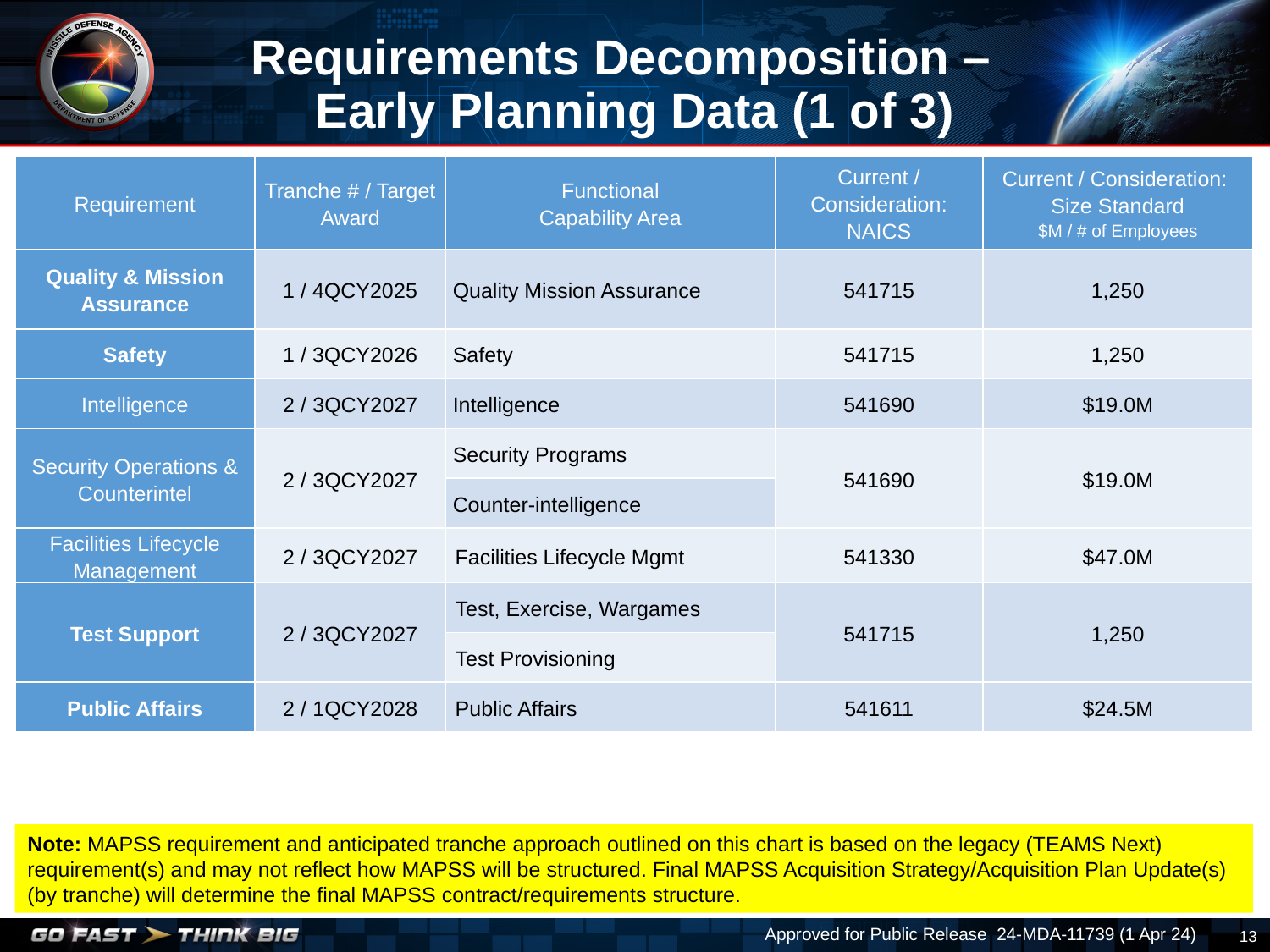

Requirements Decomposition –
Early Planning Data (1 of 3)
| Requirement | Tranche # / Target Award | Functional Capability Area | Current / Consideration: NAICS | Current / Consideration: Size Standard $M / # of Employees |
| --- | --- | --- | --- | --- |
| Quality & Mission Assurance | 1 / 4QCY2025 | Quality Mission Assurance | 541715 | 1,250 |
| Safety | 1 / 3QCY2026 | Safety | 541715 | 1,250 |
| Intelligence | 2 / 3QCY2027 | Intelligence | 541690 | $19.0M |
| Security Operations & Counterintel | 2 / 3QCY2027 | Security Programs | 541690 | $19.0M |
|  |  | Counter-intelligence |  |  |
| Facilities Lifecycle Management | 2 / 3QCY2027 | Facilities Lifecycle Mgmt | 541330 | $47.0M |
| Test Support | 2 / 3QCY2027 | Test, Exercise, Wargames | 541715 | 1,250 |
|  |  | Test Provisioning |  |  |
| Public Affairs | 2 / 1QCY2028 | Public Affairs | 541611 | $24.5M |

Note: MAPSS requirement and anticipated tranche approach outlined on this chart is based on the legacy (TEAMS Next) requirement(s) and may not reflect how MAPSS will be structured. Final MAPSS Acquisition Strategy/Acquisition Plan Update(s) (by tranche) will determine the final MAPSS contract/requirements structure.
Approved for Public Release  24-MDA-11739 (1 Apr 24)
13